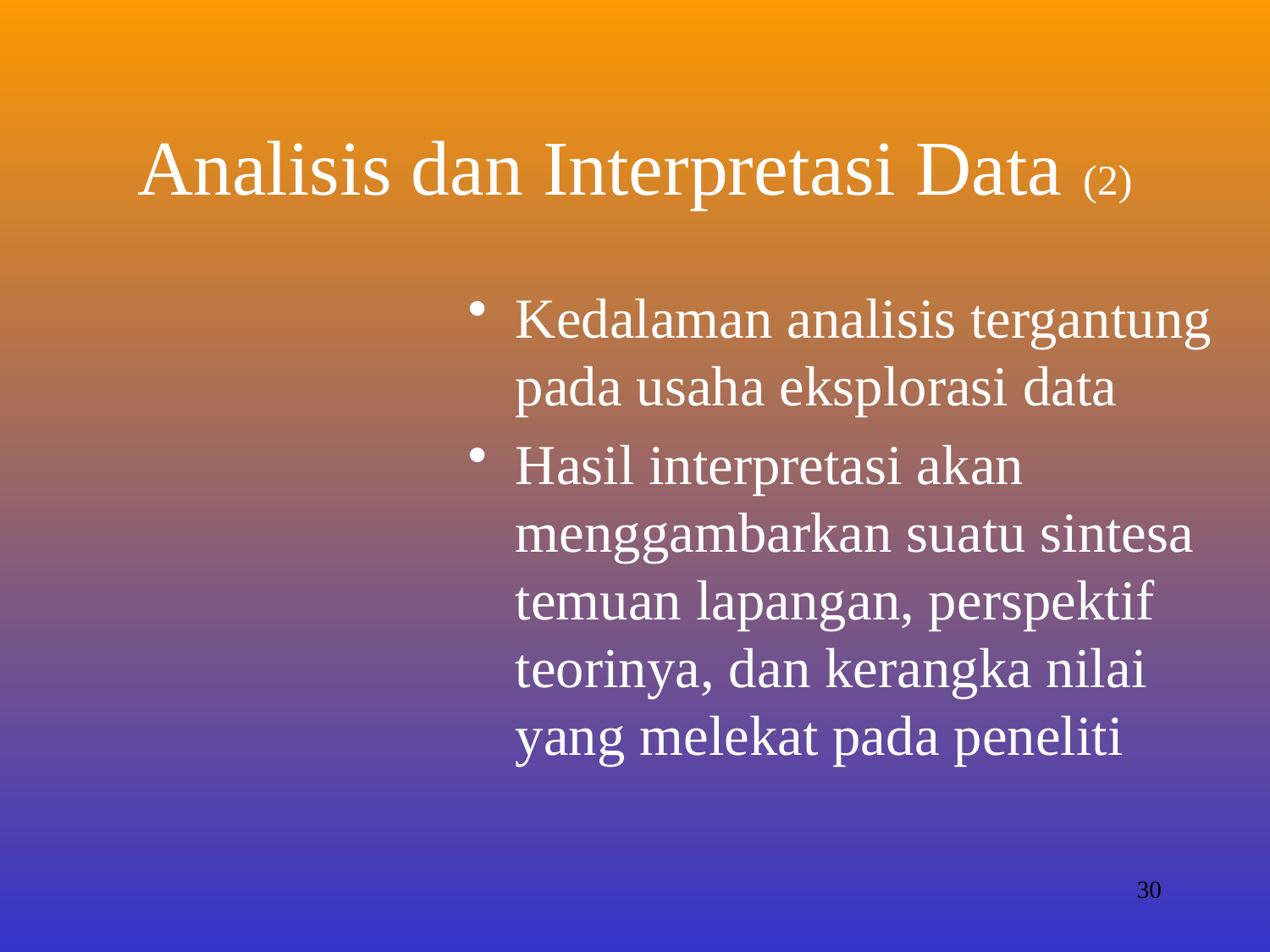

# Analisis dan Interpretasi Data (2)
Kedalaman analisis tergantung pada usaha eksplorasi data
Hasil interpretasi akan menggambarkan suatu sintesa temuan lapangan, perspektif teorinya, dan kerangka nilai yang melekat pada peneliti

30